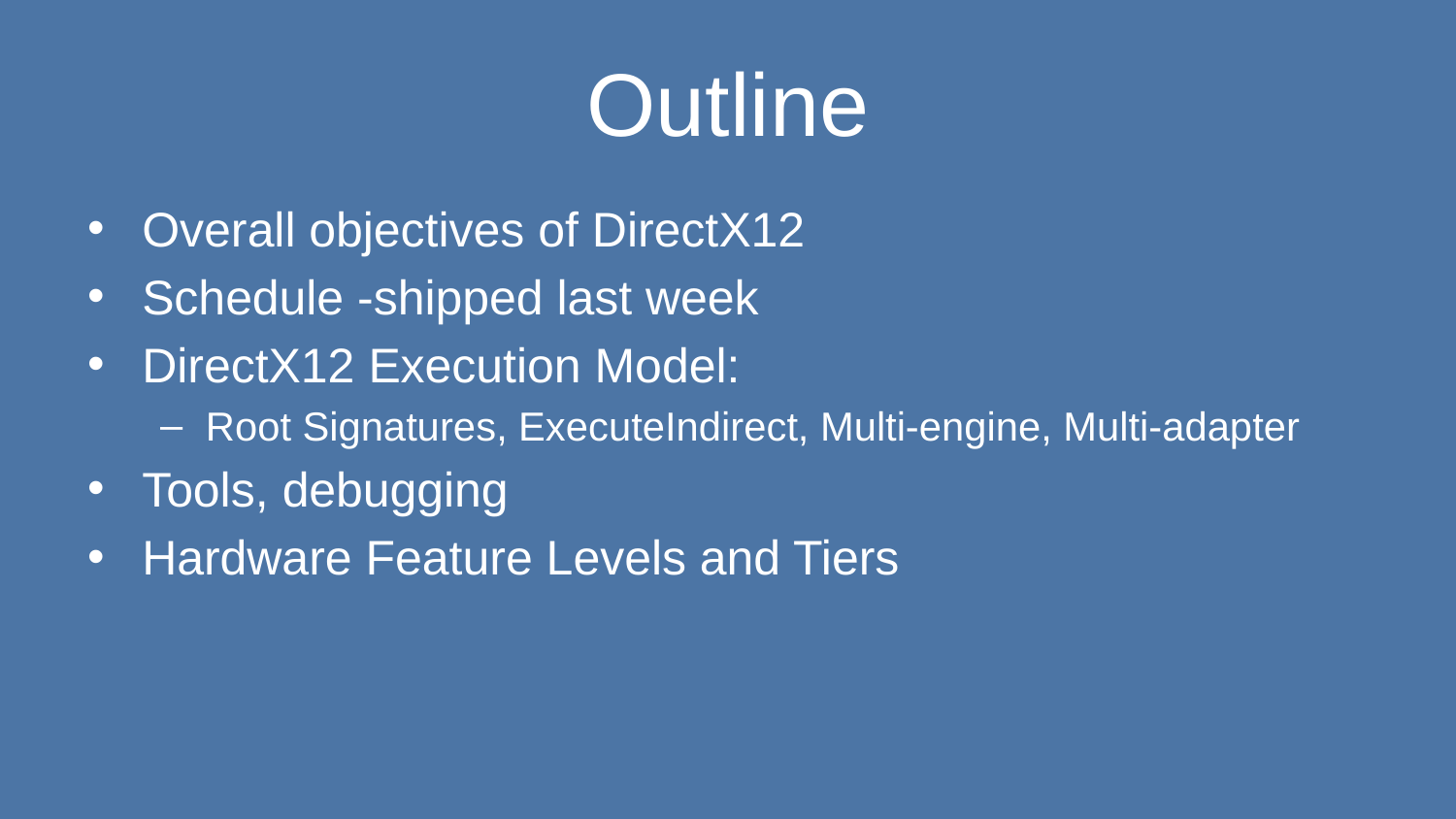

# Outline
Overall objectives of DirectX12
Schedule -shipped last week
DirectX12 Execution Model:
Root Signatures, ExecuteIndirect, Multi-engine, Multi-adapter
Tools, debugging
Hardware Feature Levels and Tiers